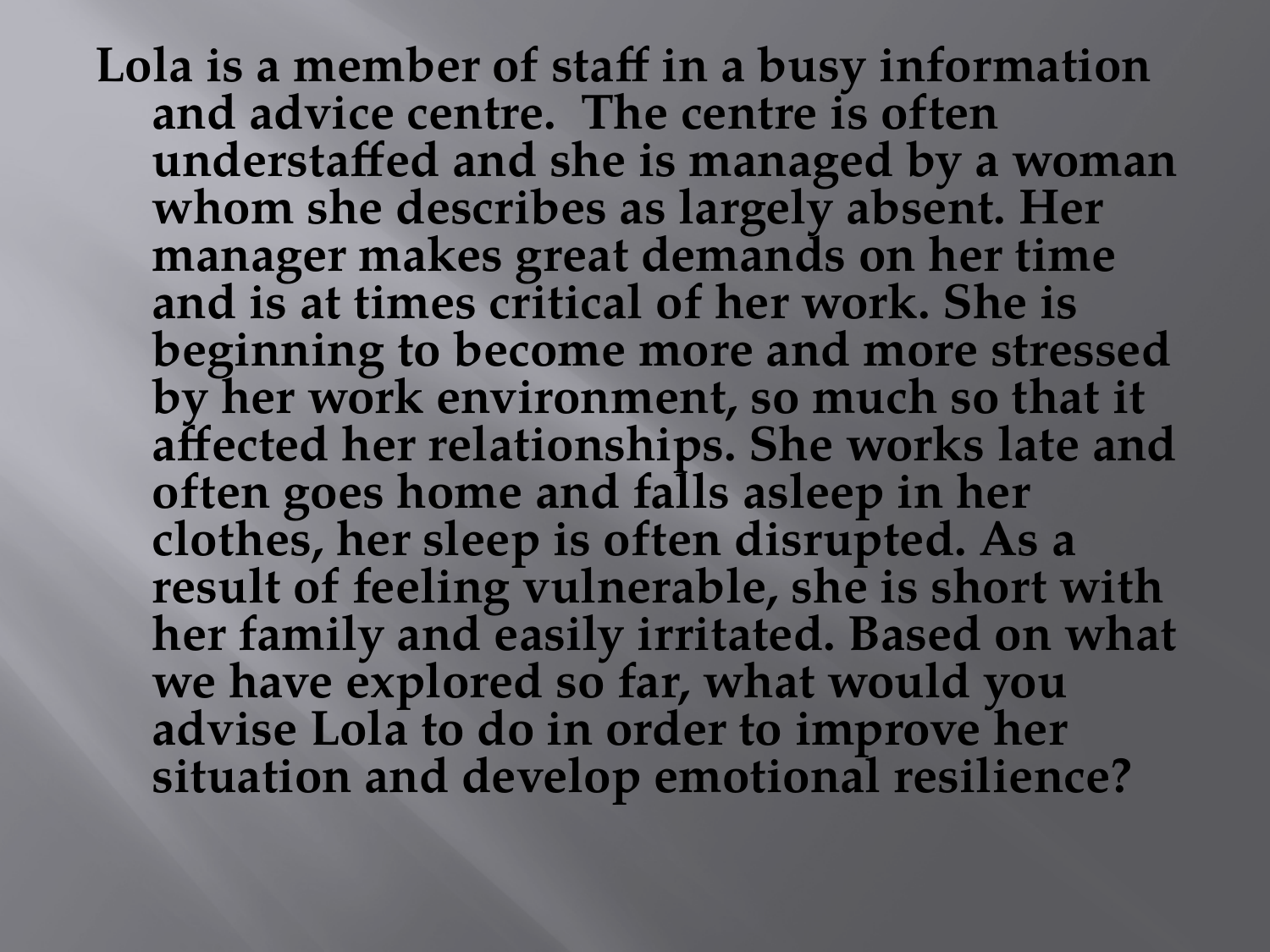

Lola is a member of staff in a busy information and advice centre.  The centre is often understaffed and she is managed by a woman whom she describes as largely absent. Her manager makes great demands on her time and is at times critical of her work. She is beginning to become more and more stressed by her work environment, so much so that it affected her relationships. She works late and often goes home and falls asleep in her clothes, her sleep is often disrupted. As a result of feeling vulnerable, she is short with her family and easily irritated. Based on what we have explored so far, what would you advise Lola to do in order to improve her situation and develop emotional resilience?